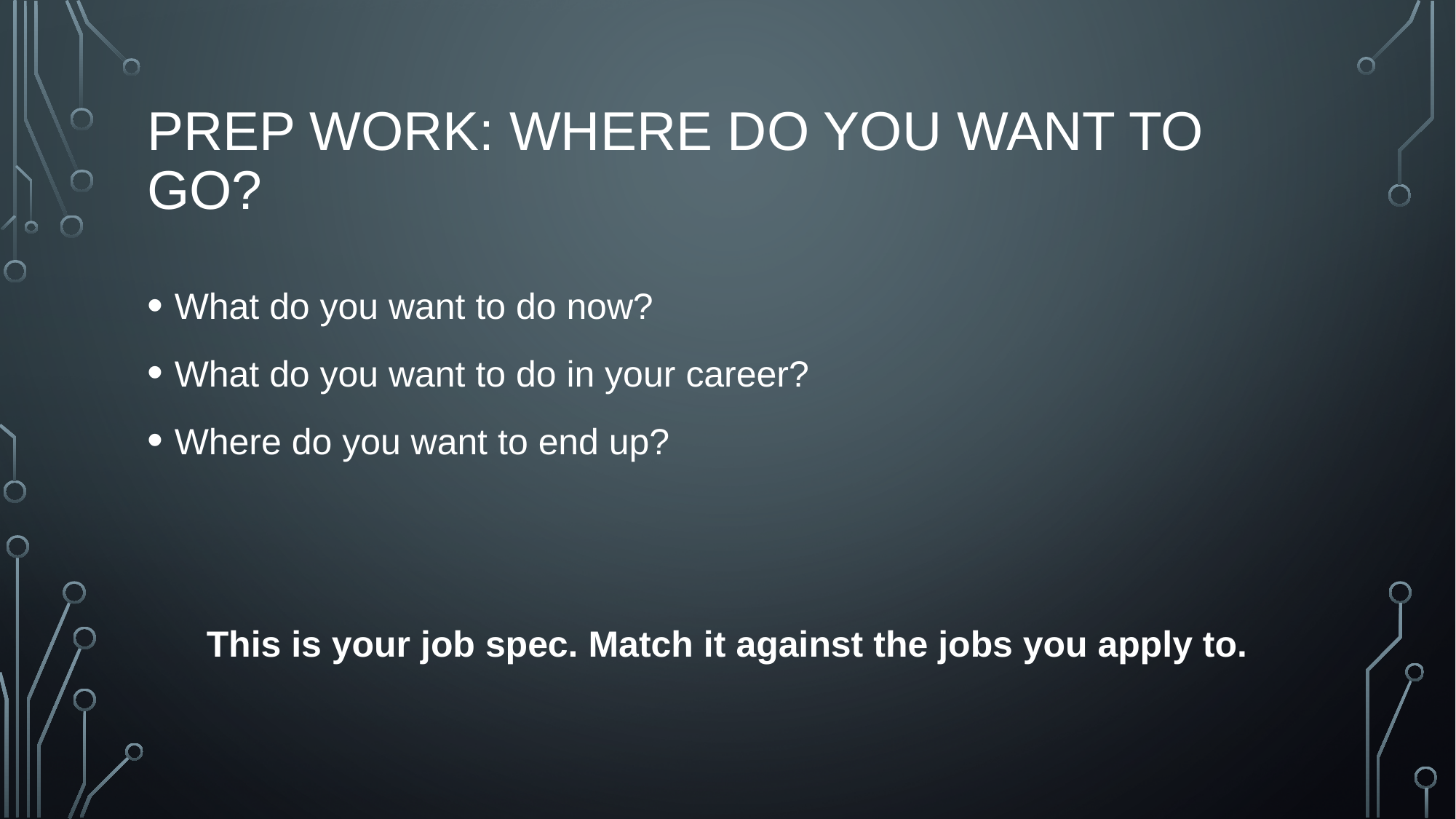

# Prep work: where do you want to go?
What do you want to do now?
What do you want to do in your career?
Where do you want to end up?

This is your job spec. Match it against the jobs you apply to.